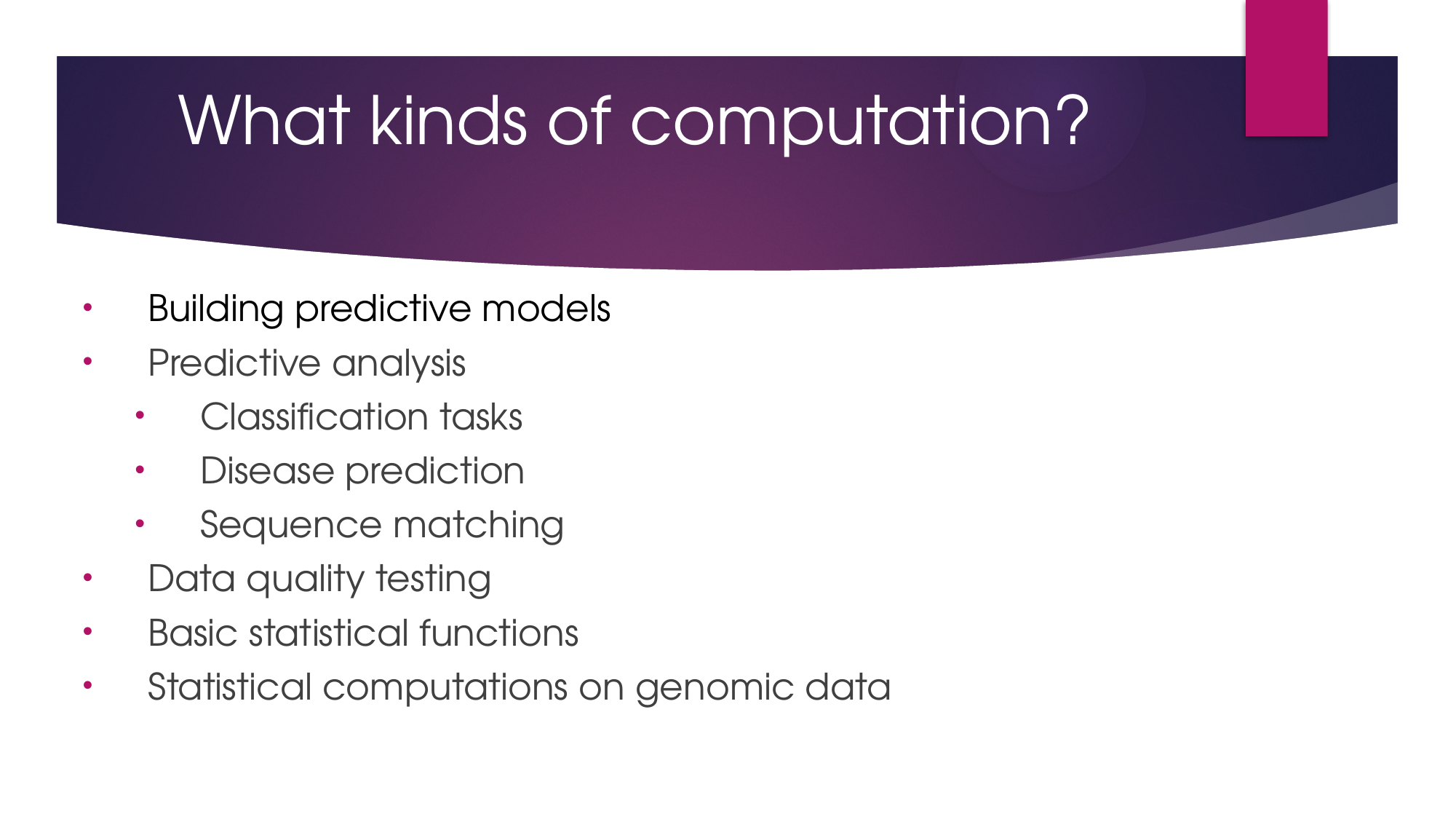

# What kinds of computation?
Building predictive models
Predictive analysis
Classification tasks
Disease prediction
Sequence matching
Data quality testing
Basic statistical functions
Statistical computations on genomic data